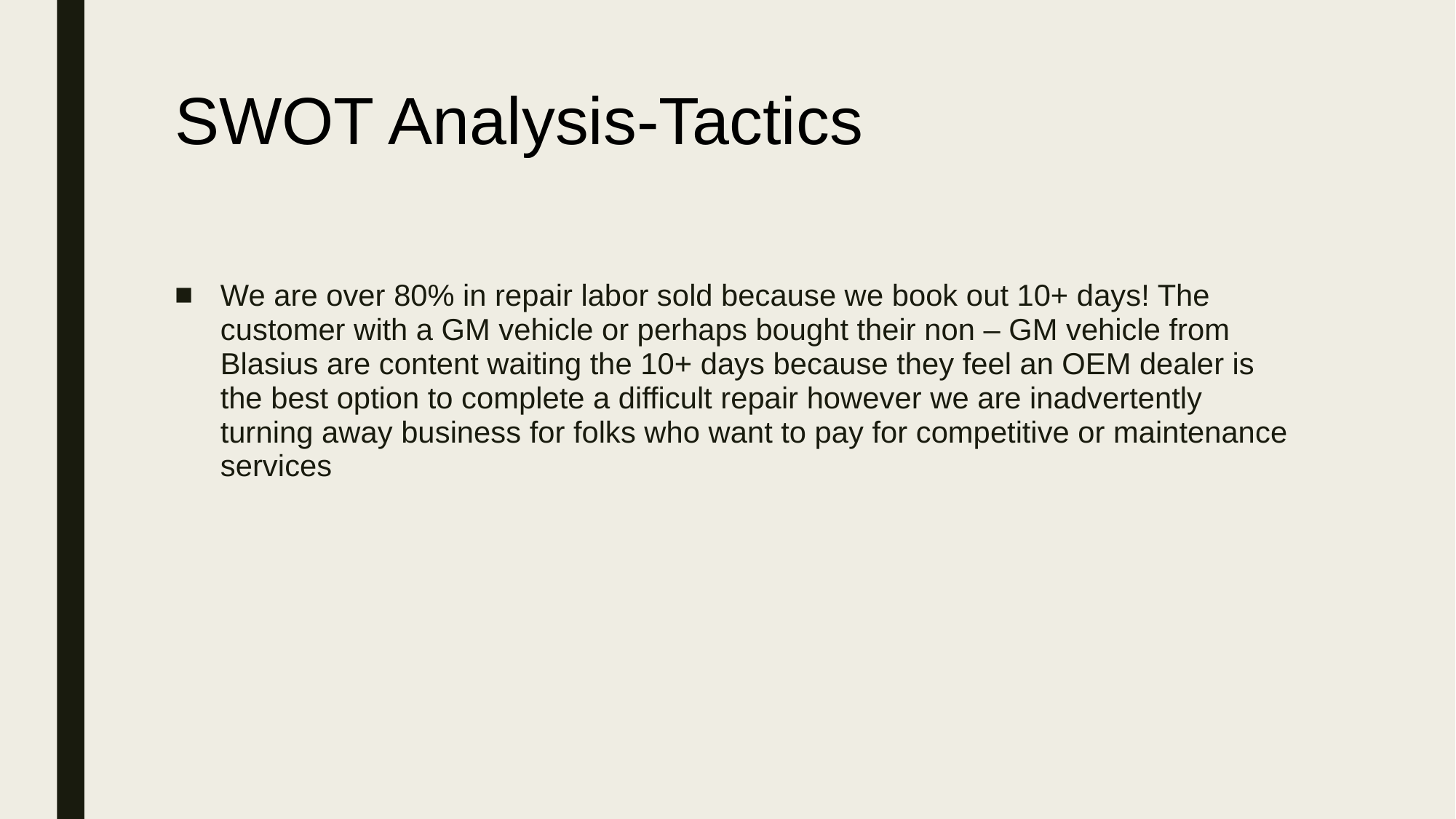

# SWOT Analysis-Tactics
We are over 80% in repair labor sold because we book out 10+ days! The customer with a GM vehicle or perhaps bought their non – GM vehicle from Blasius are content waiting the 10+ days because they feel an OEM dealer is the best option to complete a difficult repair however we are inadvertently turning away business for folks who want to pay for competitive or maintenance services